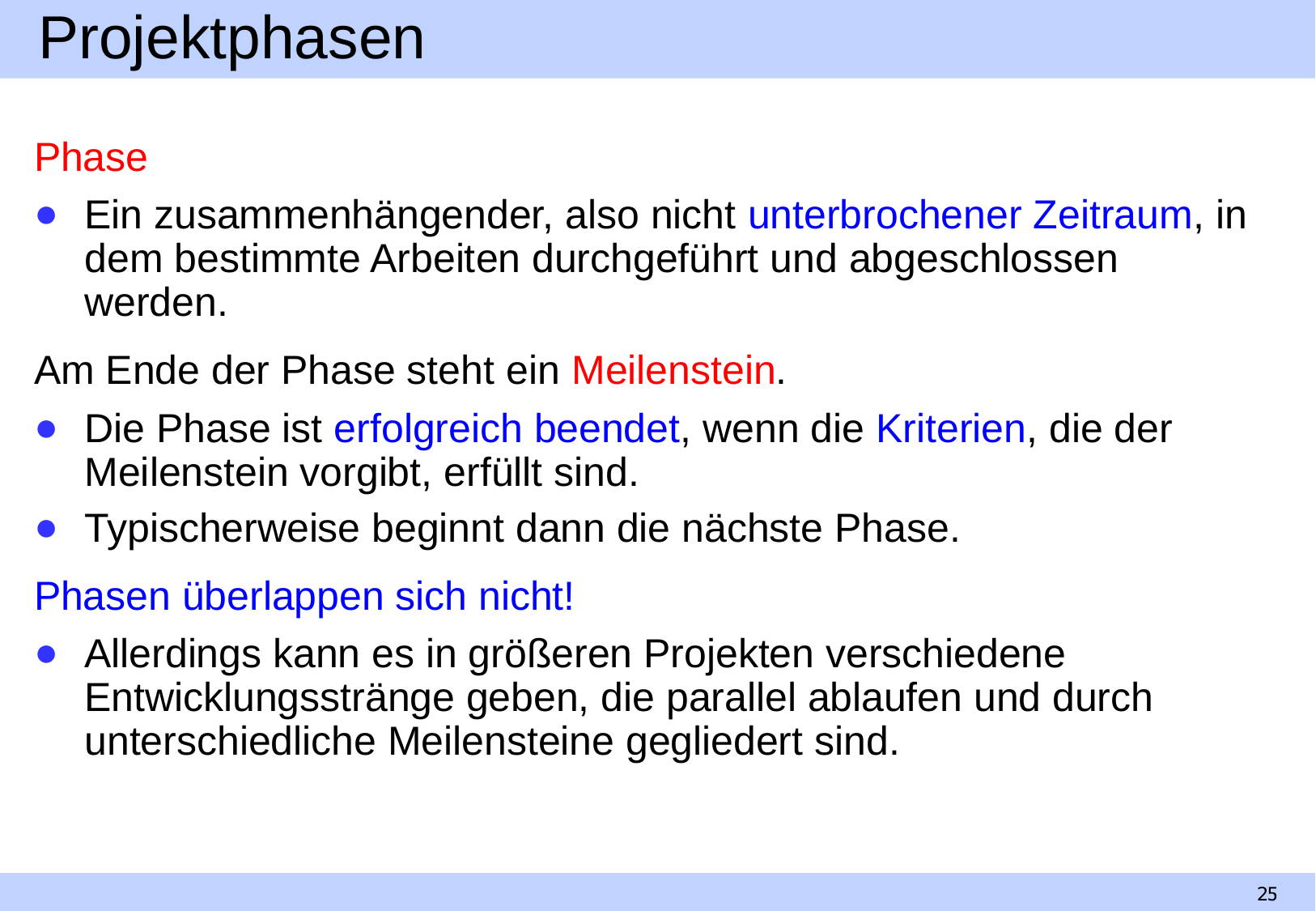

# Projektphasen
Phase
Ein zusammenhängender, also nicht unterbrochener Zeitraum, in dem bestimmte Arbeiten durchgeführt und abgeschlossen werden.
Am Ende der Phase steht ein Meilenstein.
Die Phase ist erfolgreich beendet, wenn die Kriterien, die der Meilenstein vorgibt, erfüllt sind.
Typischerweise beginnt dann die nächste Phase.
Phasen überlappen sich nicht!
Allerdings kann es in größeren Projekten verschiedene Entwicklungsstränge geben, die parallel ablaufen und durch unterschiedliche Meilensteine gegliedert sind.
25